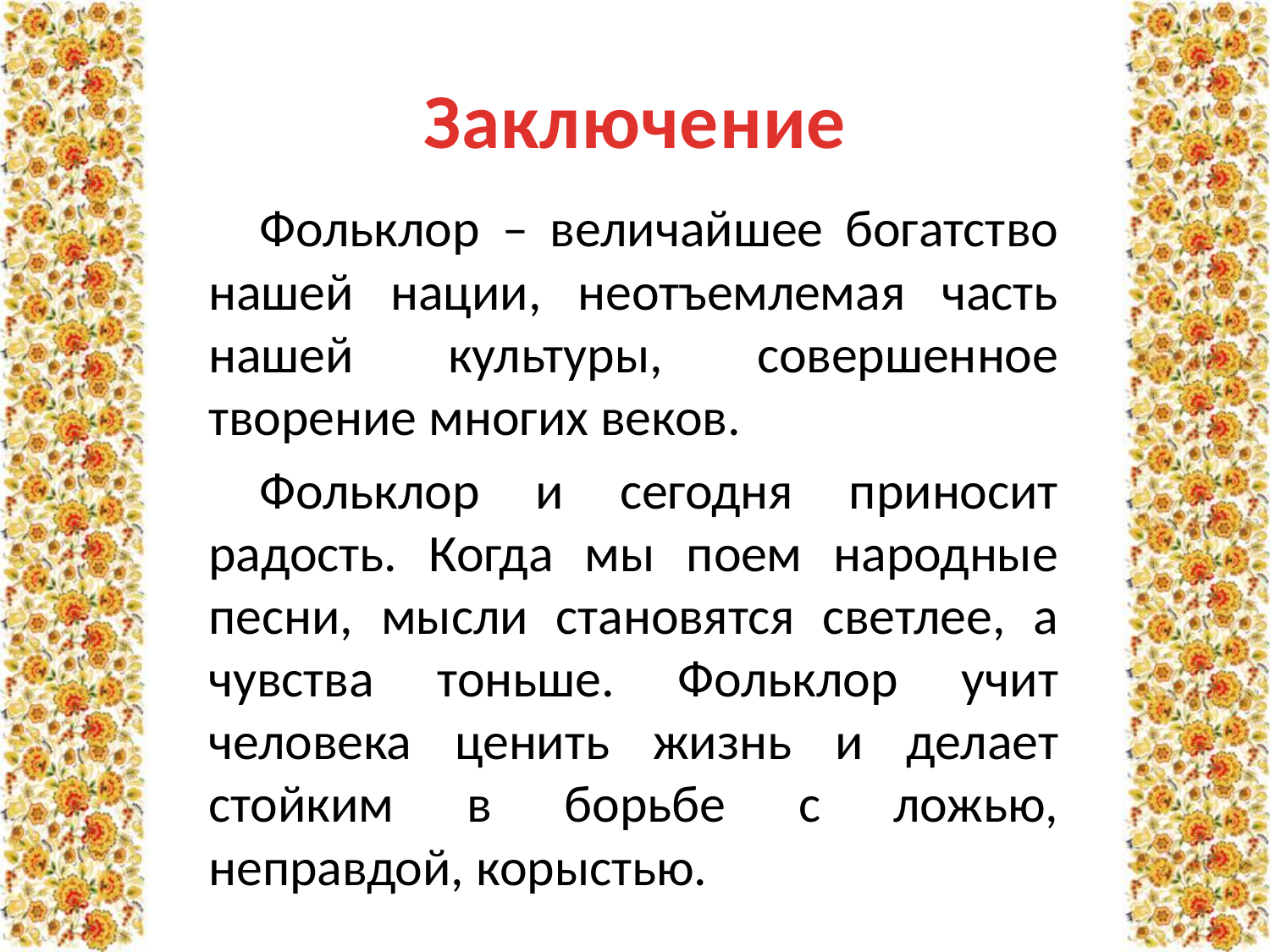

# Заключение
Фольклор – величайшее богатство нашей нации, неотъемлемая часть нашей культуры, совершенное творение многих веков.
Фольклор и сегодня приносит радость. Когда мы поем народные песни, мысли становятся светлее, а чувства тоньше. Фольклор учит человека ценить жизнь и делает стойким в борьбе с ложью, неправдой, корыстью.